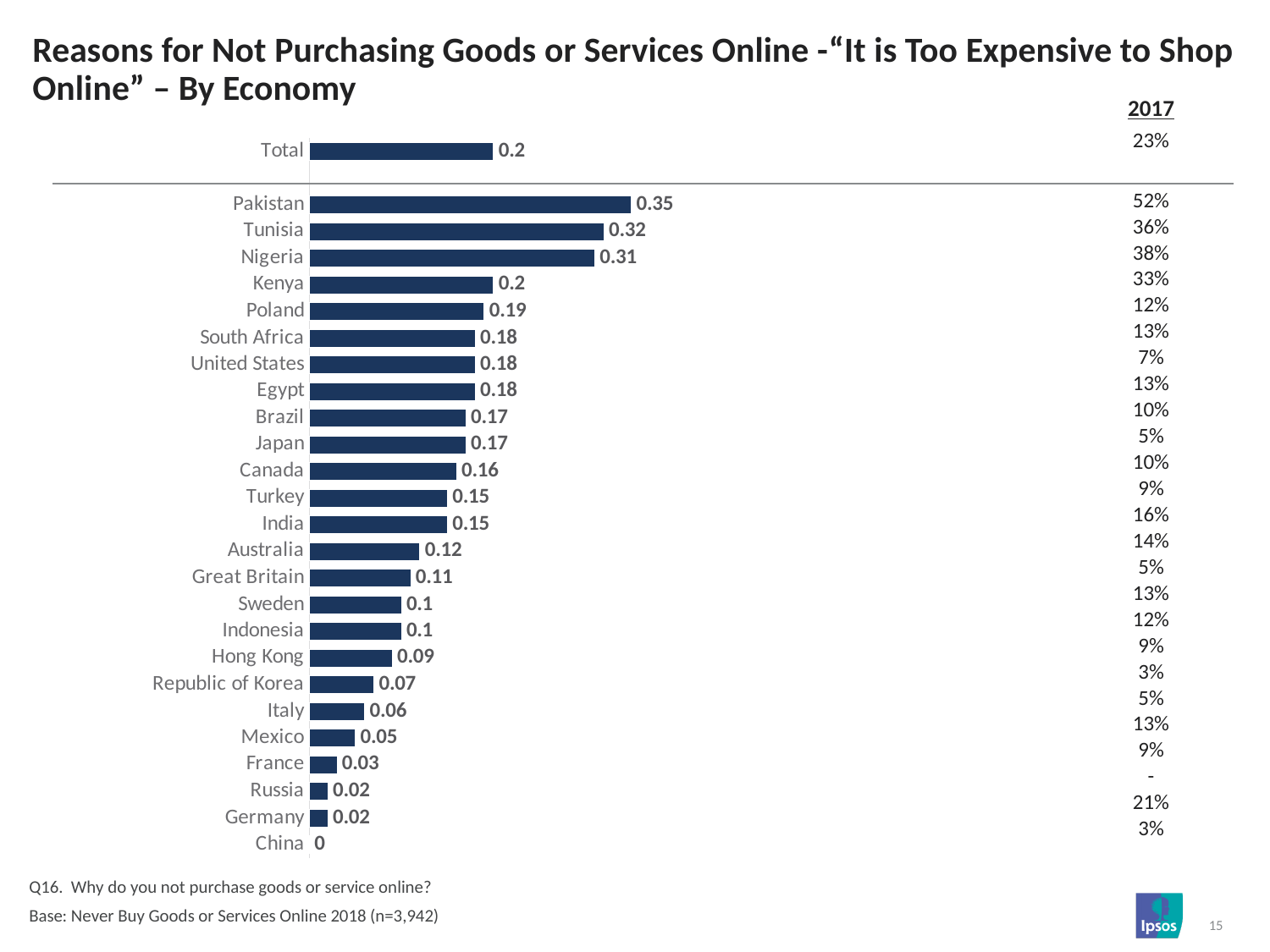

# Reasons for Not Purchasing Goods or Services Online -“It is Too Expensive to Shop Online” – By Economy
| 2017 |
| --- |
| 23% |
|  |
| 52% |
| 36% |
| 38% |
| 33% |
| 12% |
| 13% |
| 7% |
| 13% |
| 10% |
| 5% |
| 10% |
| 9% |
| 16% |
| 14% |
| 5% |
| 13% |
| 12% |
| 9% |
| 3% |
| 5% |
| 13% |
| 9% |
| - |
| 21% |
| 3% |

### Chart

| Category | Column1 |
|---|---|
| Total | 0.2 |
|  | None |
| Pakistan | 0.35 |
| Tunisia | 0.32 |
| Nigeria | 0.31 |
| Kenya | 0.2 |
| Poland | 0.19 |
| South Africa | 0.18 |
| United States | 0.18 |
| Egypt | 0.18 |
| Brazil | 0.17 |
| Japan | 0.17 |
| Canada | 0.16 |
| Turkey | 0.15 |
| India | 0.15 |
| Australia | 0.12 |
| Great Britain | 0.11 |
| Sweden | 0.1 |
| Indonesia | 0.1 |
| Hong Kong | 0.09 |
| Republic of Korea | 0.07 |
| Italy | 0.06 |
| Mexico | 0.05 |
| France | 0.03 |
| Russia | 0.02 |
| Germany | 0.02 |
| China | 0.0 |
Q16.  Why do you not purchase goods or service online?
Base: Never Buy Goods or Services Online 2018 (n=3,942)